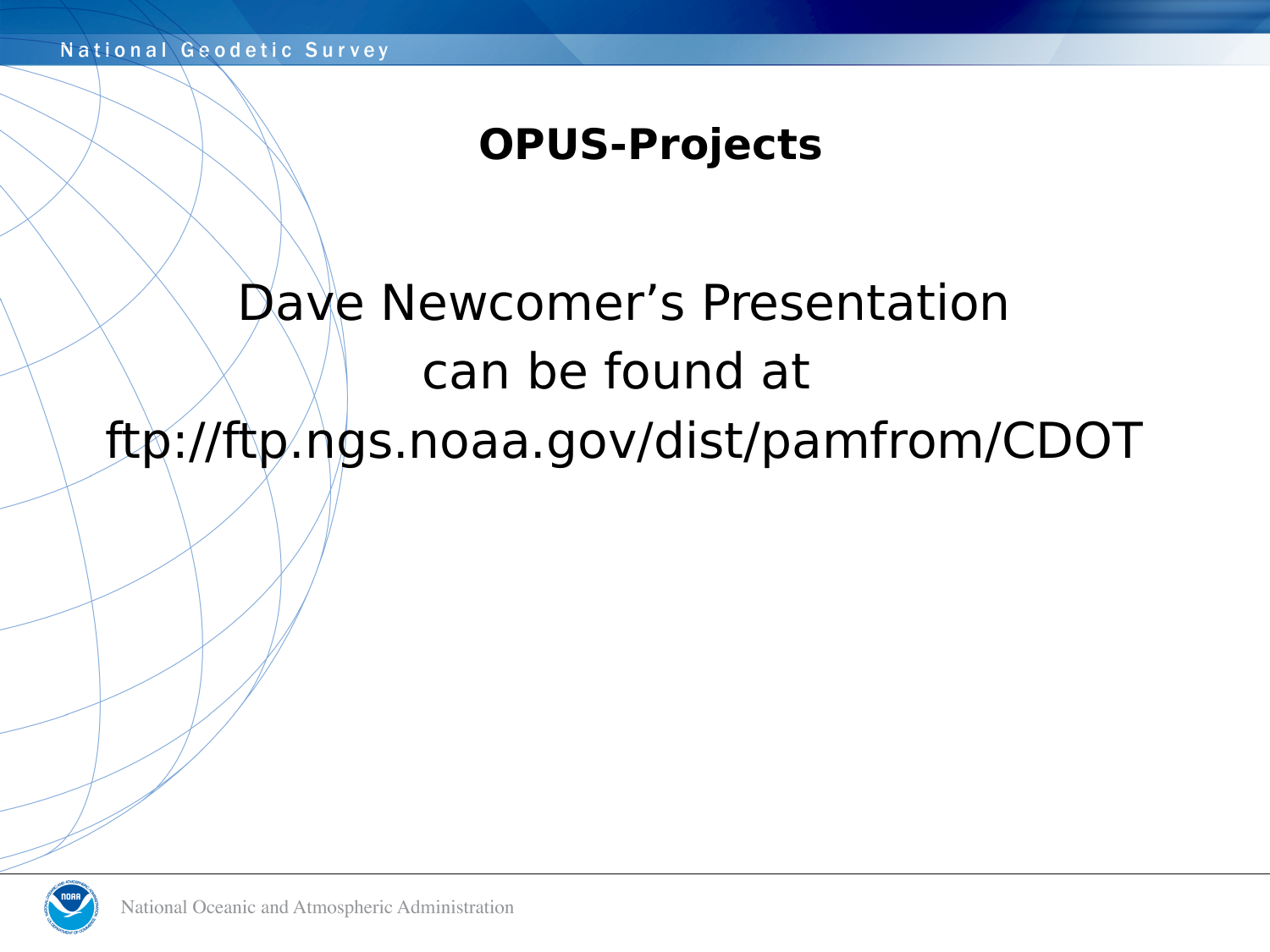

# OPUS-Projects
Dave Newcomer’s Presentation
can be found at
ftp://ftp.ngs.noaa.gov/dist/pamfrom/CDOT